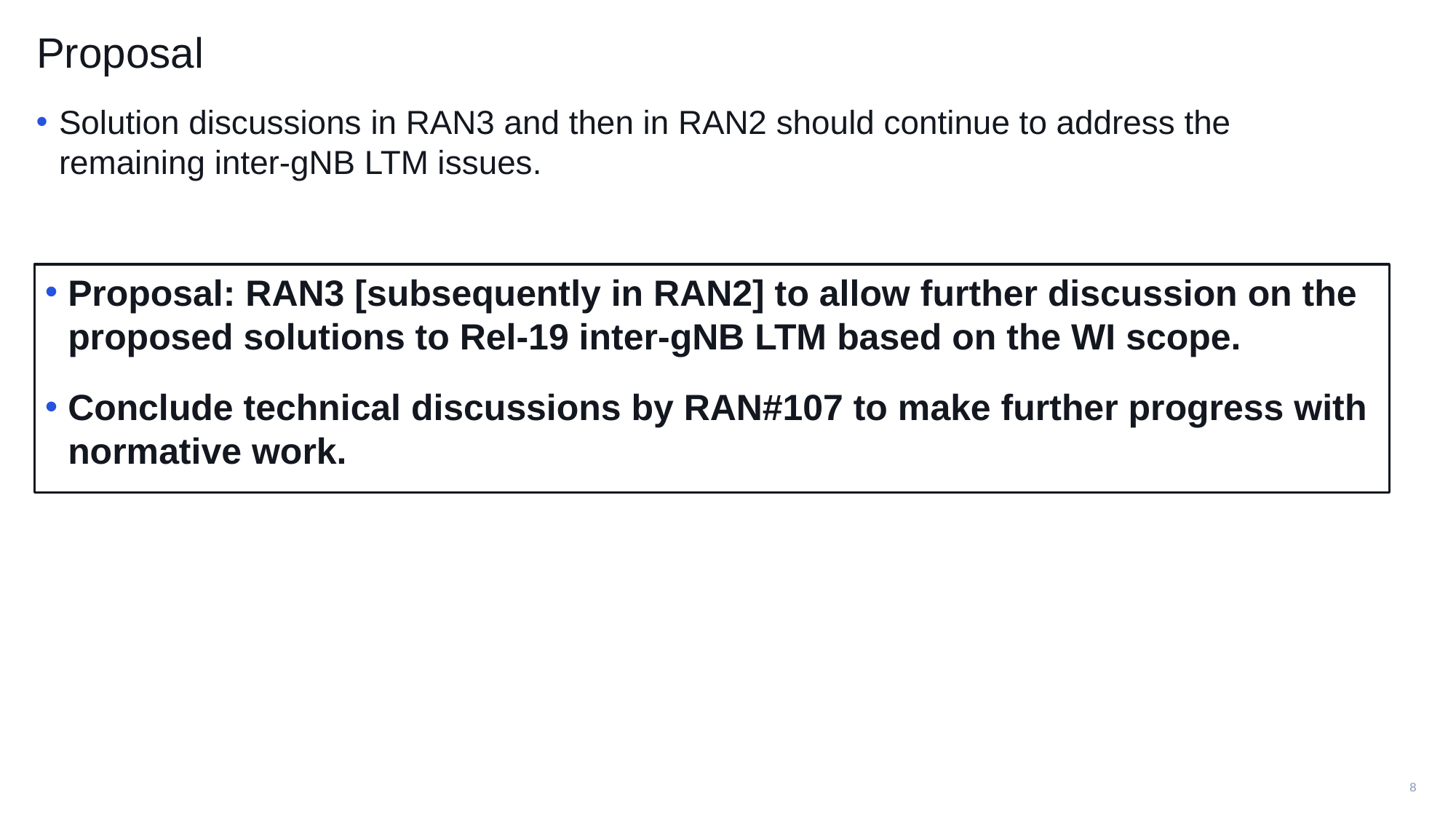

Proposal
Solution discussions in RAN3 and then in RAN2 should continue to address the remaining inter-gNB LTM issues.
Proposal: RAN3 [subsequently in RAN2] to allow further discussion on the proposed solutions to Rel-19 inter-gNB LTM based on the WI scope.
Conclude technical discussions by RAN#107 to make further progress with normative work.